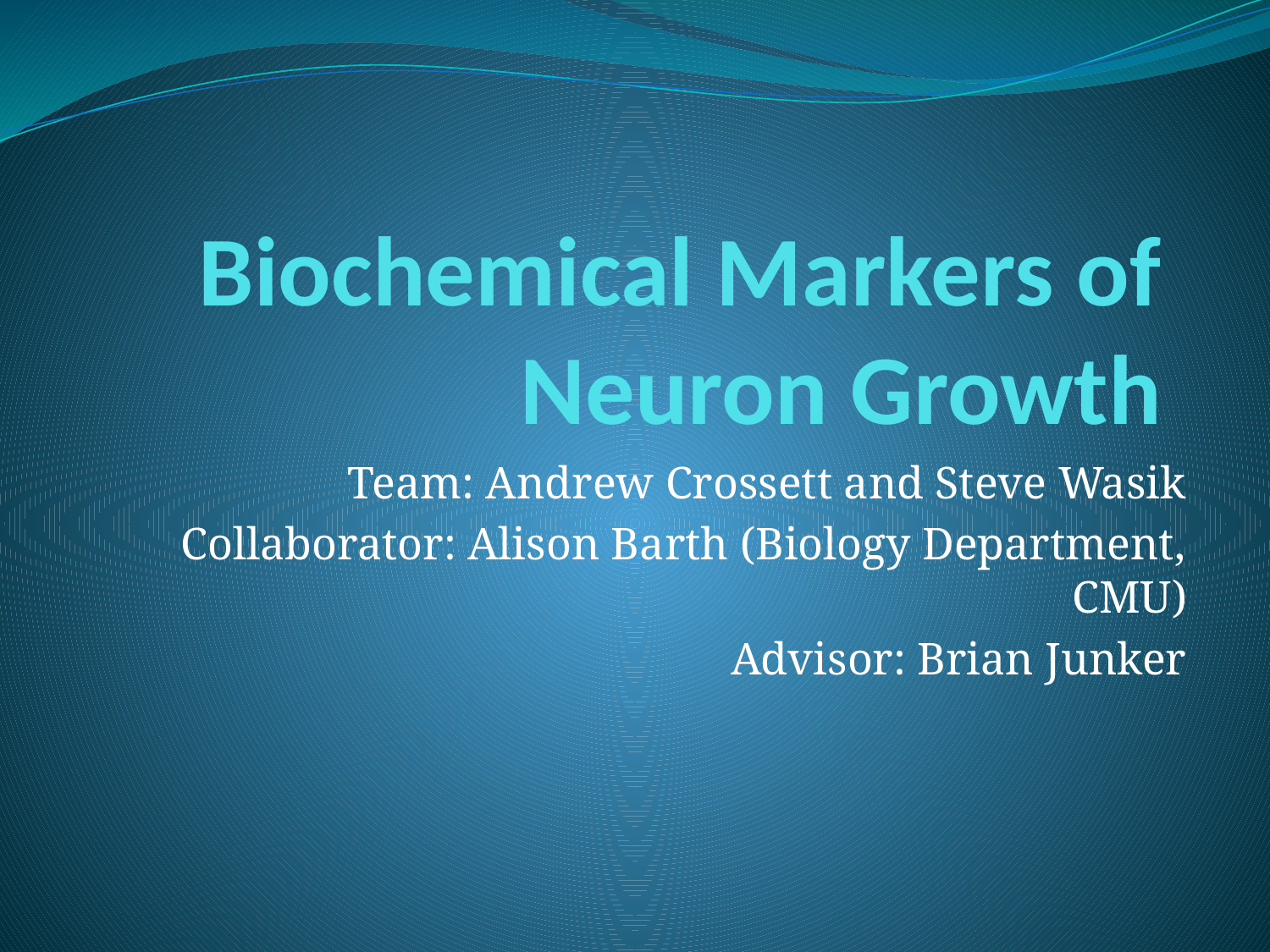

# Biochemical Markers of Neuron Growth
Team: Andrew Crossett and Steve Wasik
Collaborator: Alison Barth (Biology Department, CMU)
Advisor: Brian Junker